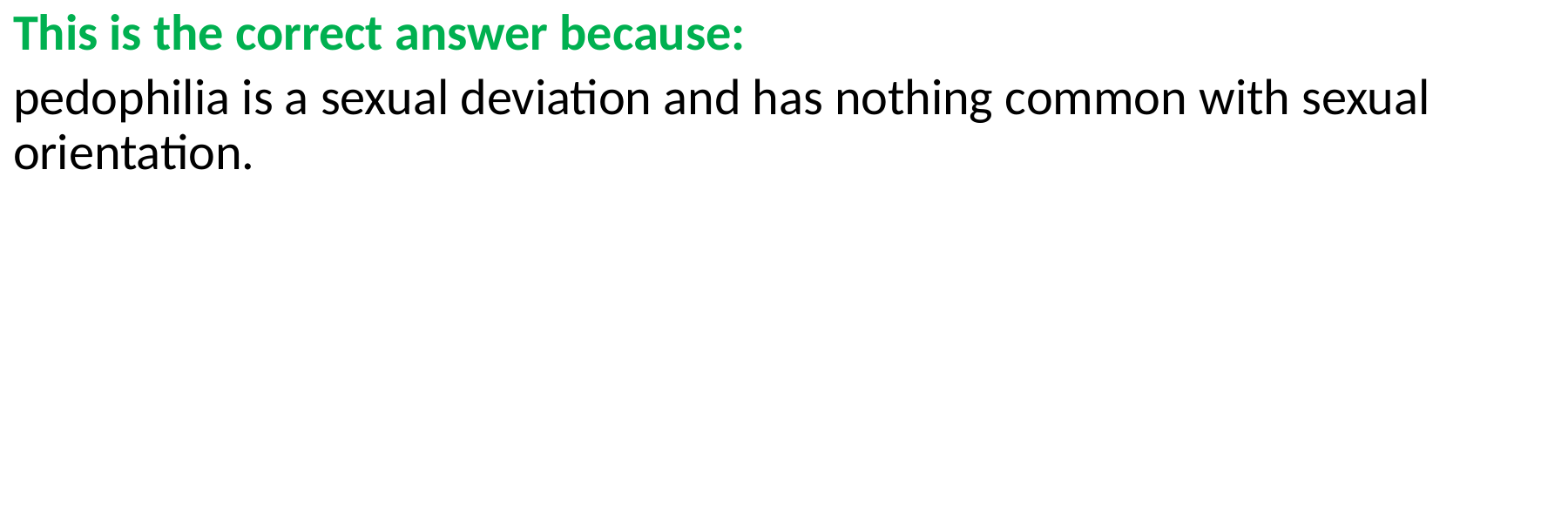

This is the correct answer because:
pedophilia is a sexual deviation and has nothing common with sexual orientation.